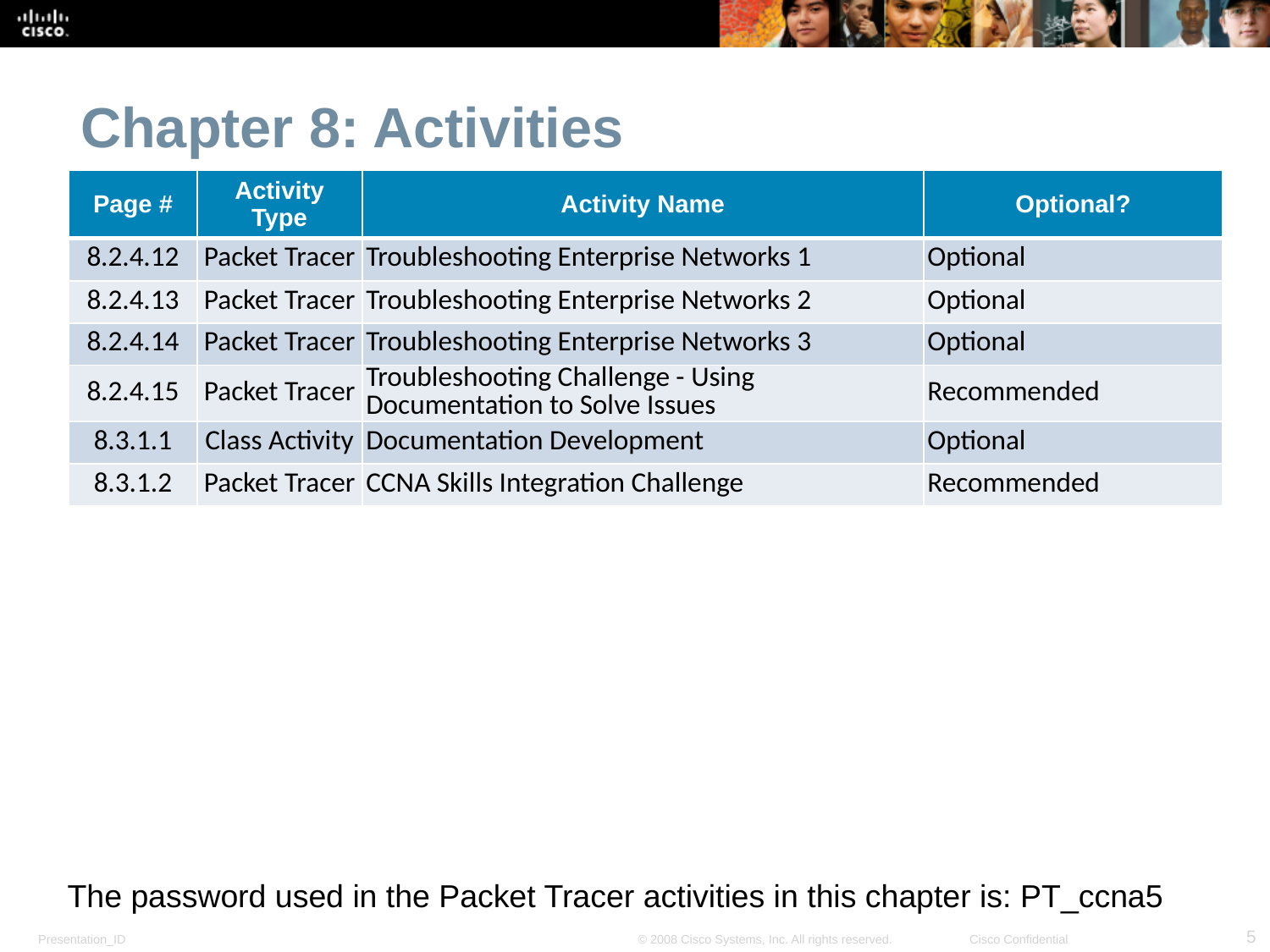

Chapter 8: Activities
What activities are associated with this chapter?

| Page # | Activity Type | Activity Name | Optional? |
| --- | --- | --- | --- |
| 8.2.4.12 | Packet Tracer | Troubleshooting Enterprise Networks 1 | Optional |
| 8.2.4.13 | Packet Tracer | Troubleshooting Enterprise Networks 2 | Optional |
| 8.2.4.14 | Packet Tracer | Troubleshooting Enterprise Networks 3 | Optional |
| 8.2.4.15 | Packet Tracer | Troubleshooting Challenge - Using Documentation to Solve Issues | Recommended |
| 8.3.1.1 | Class Activity | Documentation Development | Optional |
| 8.3.1.2 | Packet Tracer | CCNA Skills Integration Challenge | Recommended |
The password used in the Packet Tracer activities in this chapter is: PT_ccna5